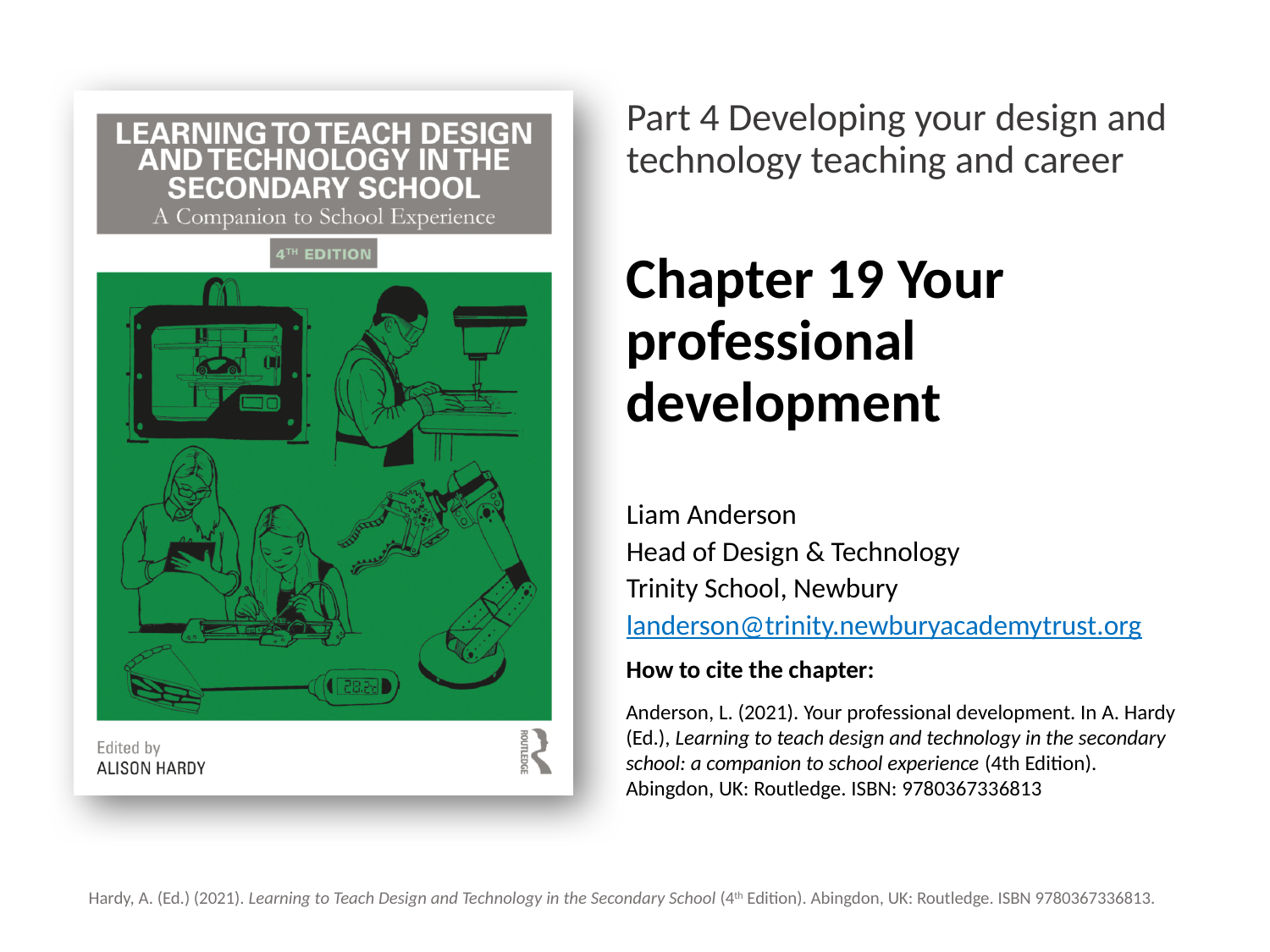

Part 4 Developing your design and technology teaching and career
# Chapter 19 Your professional development
Liam Anderson
Head of Design & Technology
Trinity School, Newbury
landerson@trinity.newburyacademytrust.org
Anderson, L. (2021). Your professional development. In A. Hardy (Ed.), Learning to teach design and technology in the secondary school: a companion to school experience (4th Edition). Abingdon, UK: Routledge. ISBN: 9780367336813